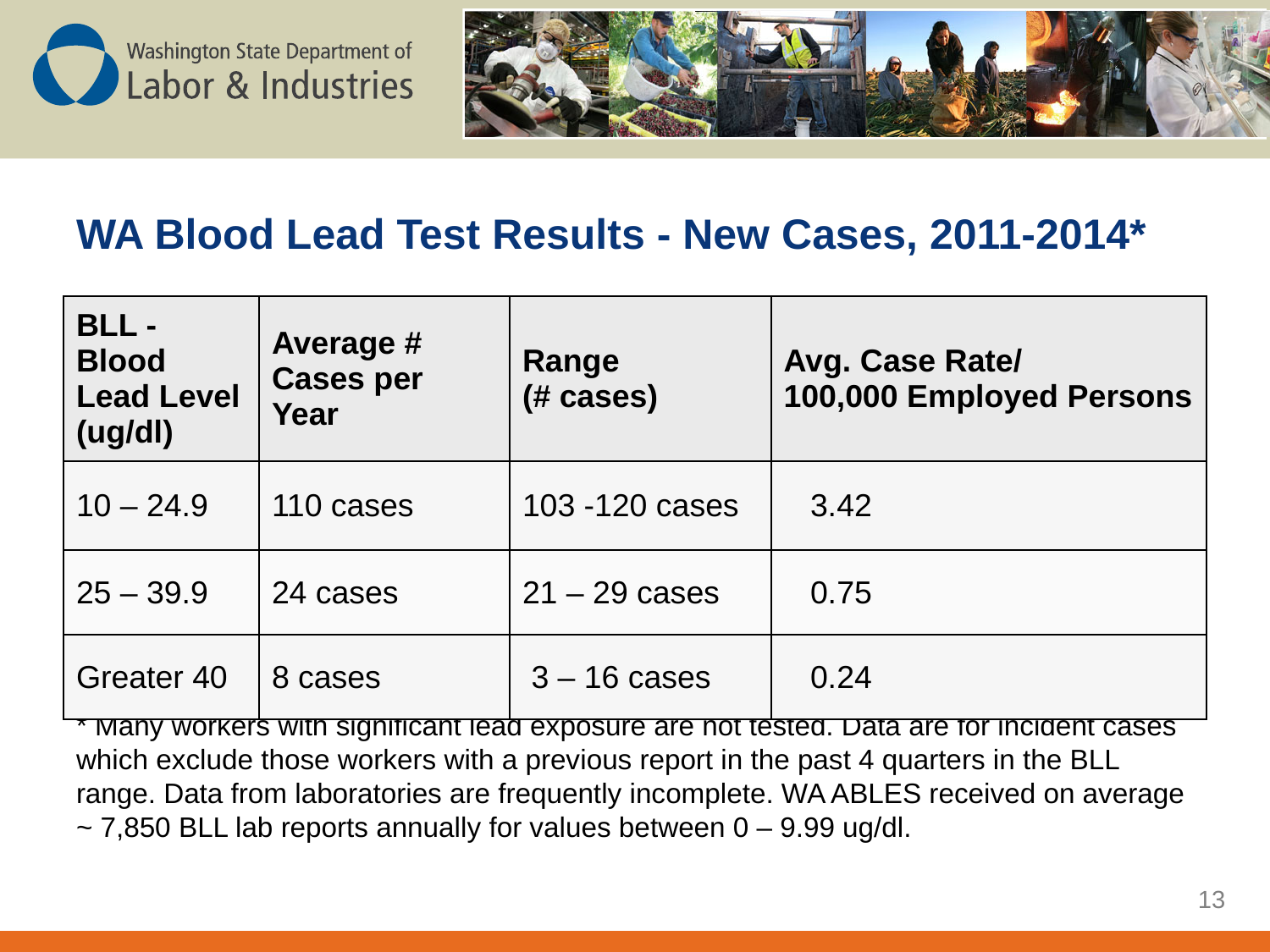

WA Blood Lead Test Results - New Cases, 2011-2014*

* Many workers with significant lead exposure are not tested. Data are for incident cases which exclude those workers with a previous report in the past 4 quarters in the BLL range. Data from laboratories are frequently incomplete. WA ABLES received on average ~ 7,850 BLL lab reports annually for values between 0 – 9.99 ug/dl.
| BLL - Blood Lead Level (ug/dl) | Average # Cases per Year | Range (# cases) | Avg. Case Rate/ 100,000 Employed Persons |
| --- | --- | --- | --- |
| 10 – 24.9 | 110 cases | 103 -120 cases | 3.42 |
| 25 – 39.9 | 24 cases | 21 – 29 cases | 0.75 |
| Greater 40 | 8 cases | 3 – 16 cases | 0.24 |
13